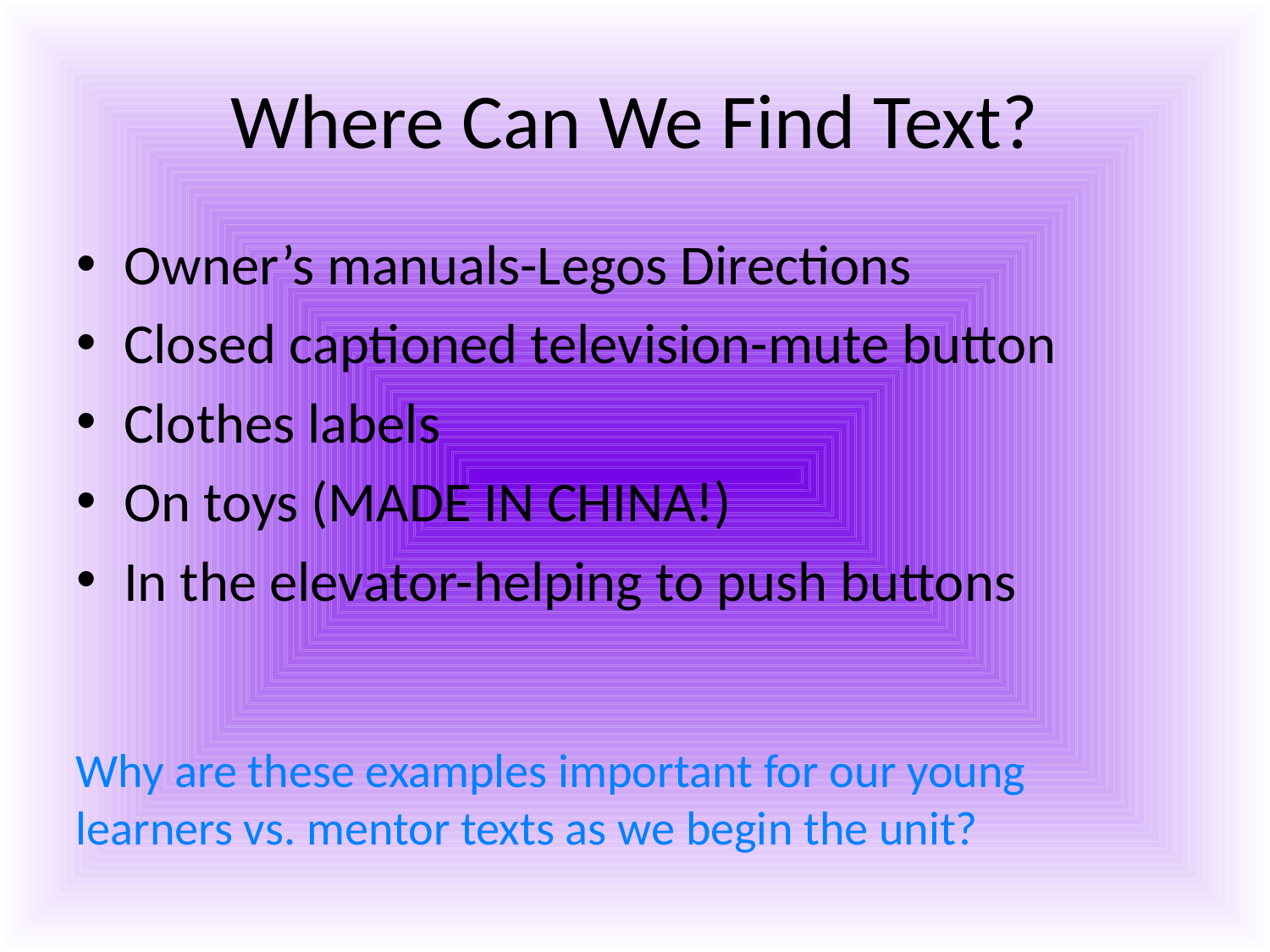

# Where Can We Find Text?
Owner’s manuals-Legos Directions
Closed captioned television-mute button
Clothes labels
On toys (MADE IN CHINA!)
In the elevator-helping to push buttons

Why are these examples important for our young learners vs. mentor texts as we begin the unit?